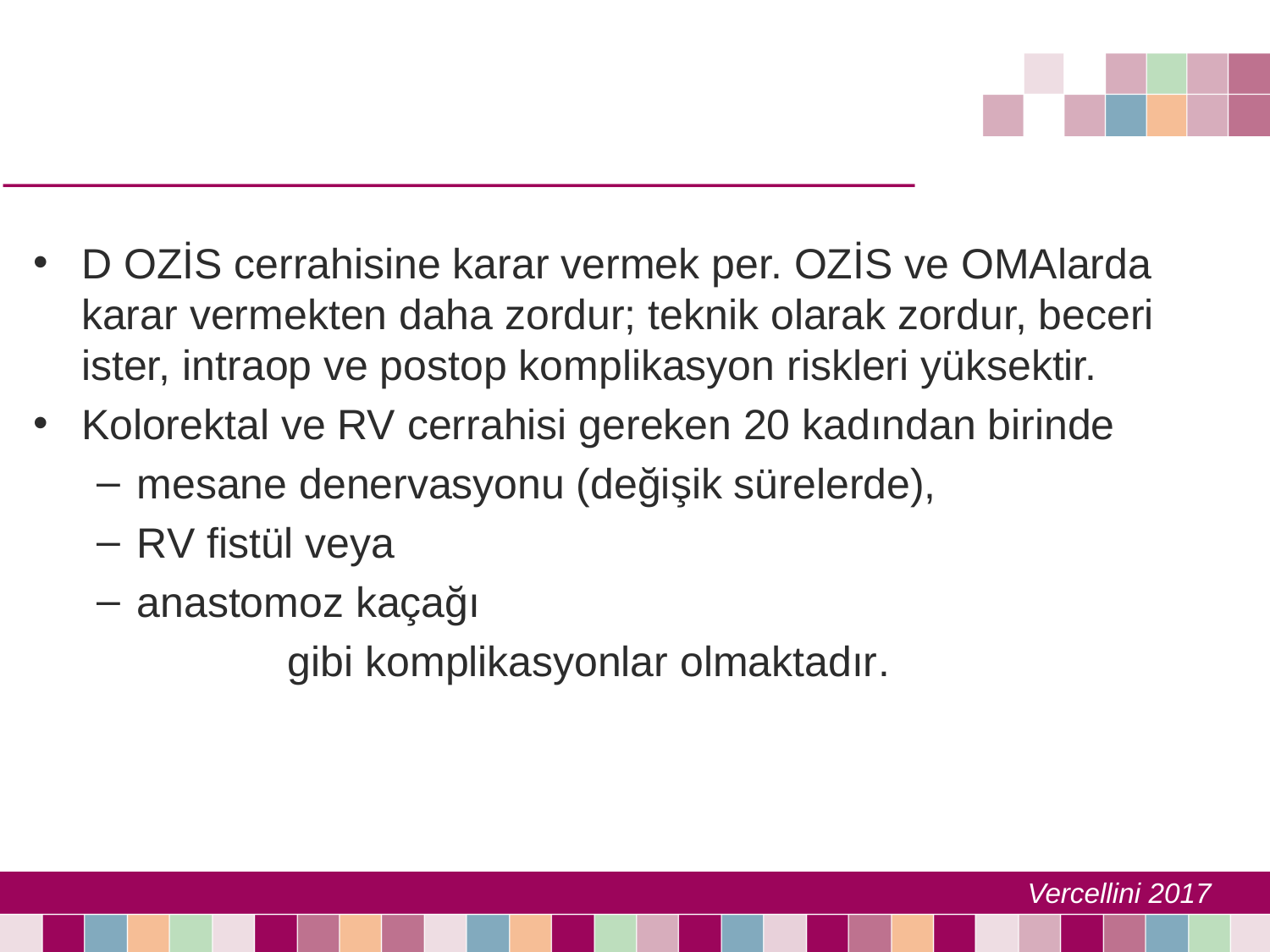

#
D OZİS cerrahisine karar vermek per. OZİS ve OMAlarda karar vermekten daha zordur; teknik olarak zordur, beceri ister, intraop ve postop komplikasyon riskleri yüksektir.
Kolorektal ve RV cerrahisi gereken 20 kadından birinde
mesane denervasyonu (değişik sürelerde),
RV fistül veya
anastomoz kaçağı
gibi komplikasyonlar olmaktadır.
Vercellini 2017